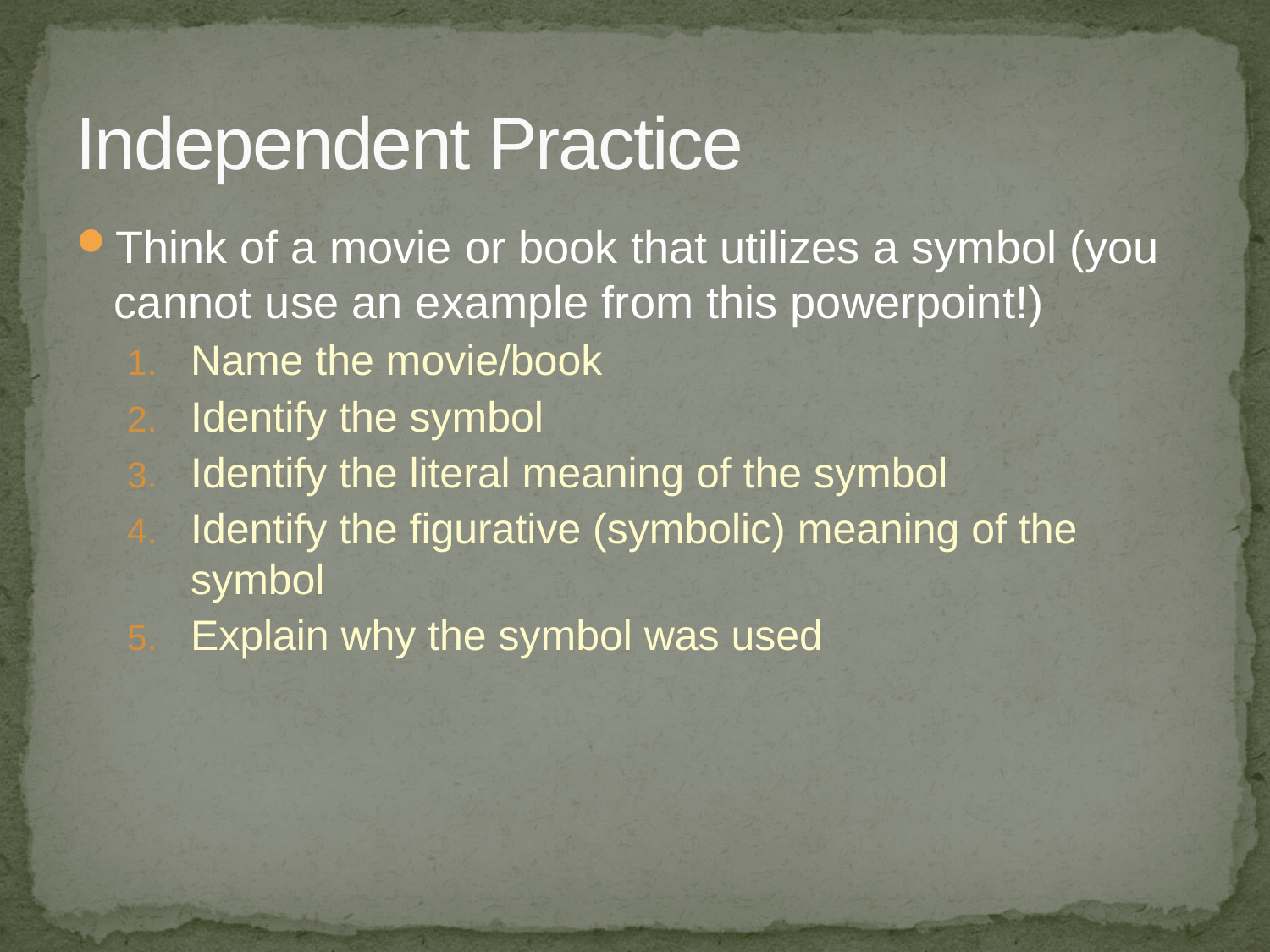

# Independent Practice
Think of a movie or book that utilizes a symbol (you cannot use an example from this powerpoint!)
Name the movie/book
Identify the symbol
Identify the literal meaning of the symbol
Identify the figurative (symbolic) meaning of the symbol
Explain why the symbol was used